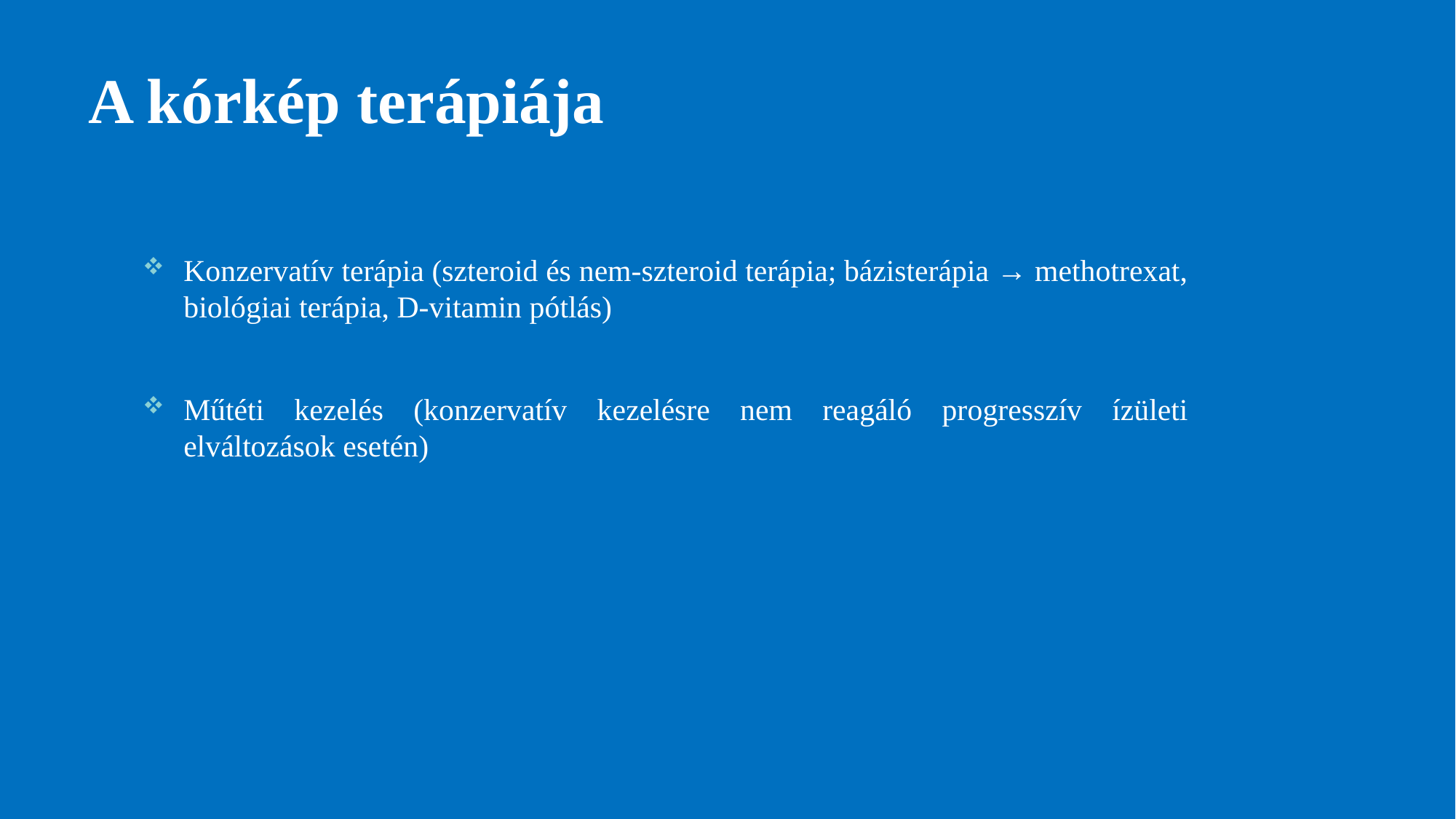

# A kórkép terápiája
Konzervatív terápia (szteroid és nem-szteroid terápia; bázisterápia → methotrexat, biológiai terápia, D-vitamin pótlás)

Műtéti kezelés (konzervatív kezelésre nem reagáló progresszív ízületi elváltozások esetén)